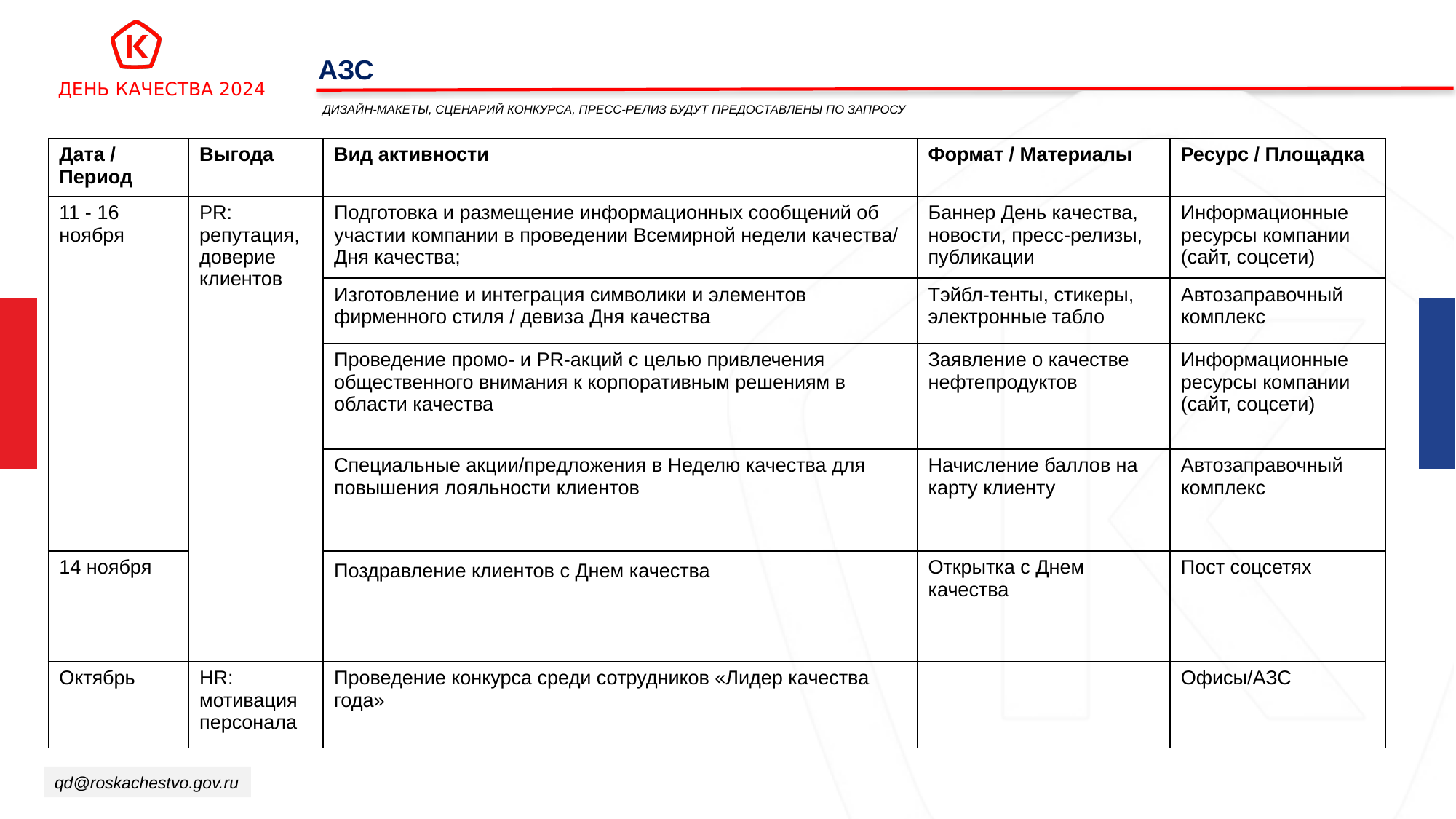

АЗС
| Дата / Период | Выгода | Вид активности | Формат / Материалы | Ресурс / Площадка |
| --- | --- | --- | --- | --- |
| 11 - 16 ноября | PR: репутация, доверие клиентов | Подготовка и размещение информационных сообщений об участии компании в проведении Всемирной недели качества/ Дня качества; | Баннер День качества, новости, пресс-релизы, публикации | Информационные ресурсы компании (сайт, соцсети) |
|  |  | Изготовление и интеграция символики и элементов фирменного стиля / девиза Дня качества | Тэйбл-тенты, стикеры, электронные табло | Автозаправочный комплекс |
|  |  | Проведение промо- и PR-акций с целью привлечения общественного внимания к корпоративным решениям в области качества | Заявление о качестве нефтепродуктов | Информационные ресурсы компании (сайт, соцсети) |
|  |  | Специальные акции/предложения в Неделю качества для повышения лояльности клиентов | Начисление баллов на карту клиенту | Автозаправочный комплекс |
| 14 ноября |  | Поздравление клиентов с Днем качества | Открытка с Днем качества | Пост соцсетях |
| Октябрь | HR: мотивация персонала | Проведение конкурса среди сотрудников «Лидер качества года» |  | Офисы/АЗС |